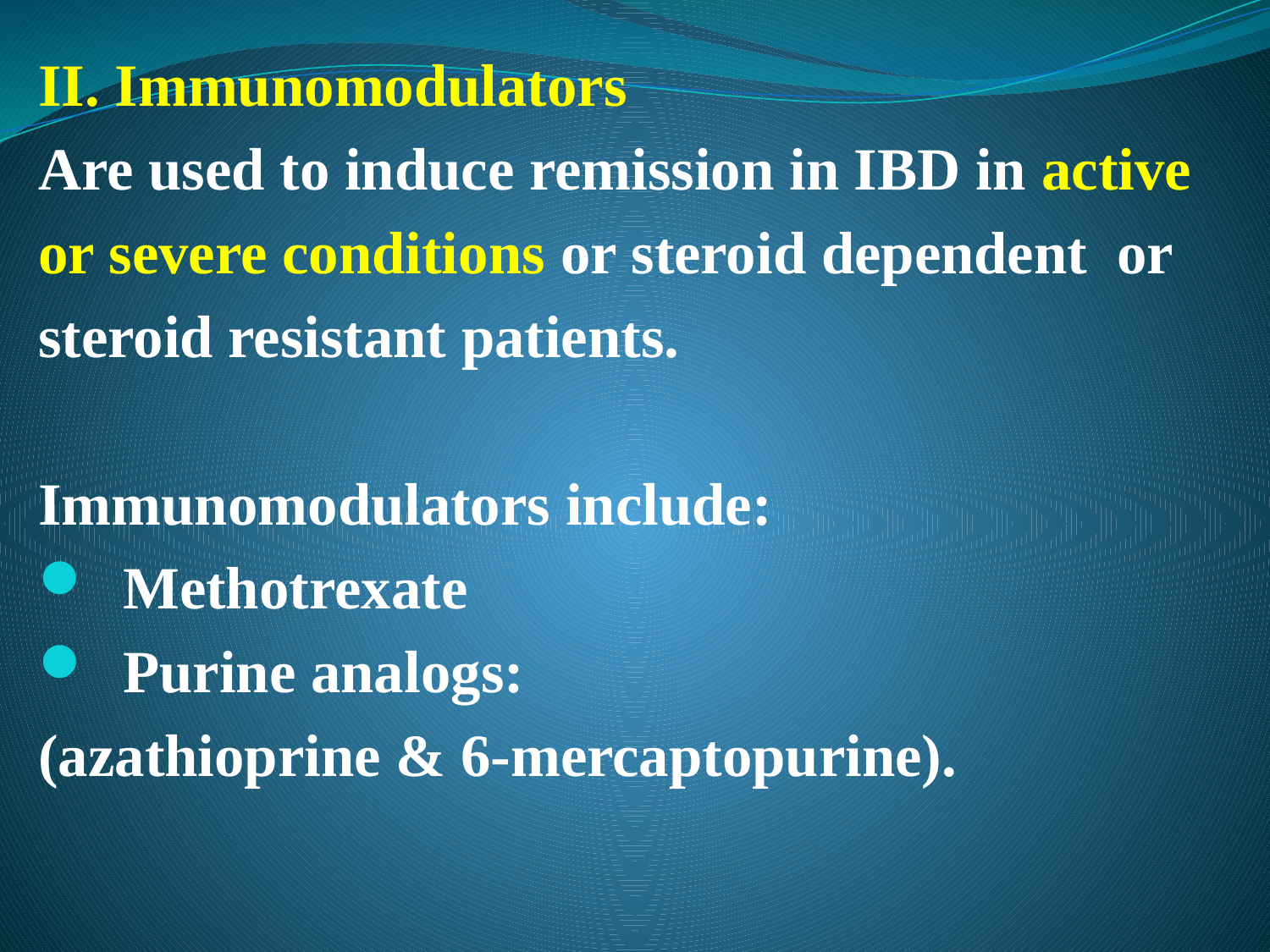

II. Immunomodulators
Are used to induce remission in IBD in active
or severe conditions or steroid dependent  or
steroid resistant patients.

Immunomodulators include:
Methotrexate
Purine analogs:
(azathioprine & 6-mercaptopurine).